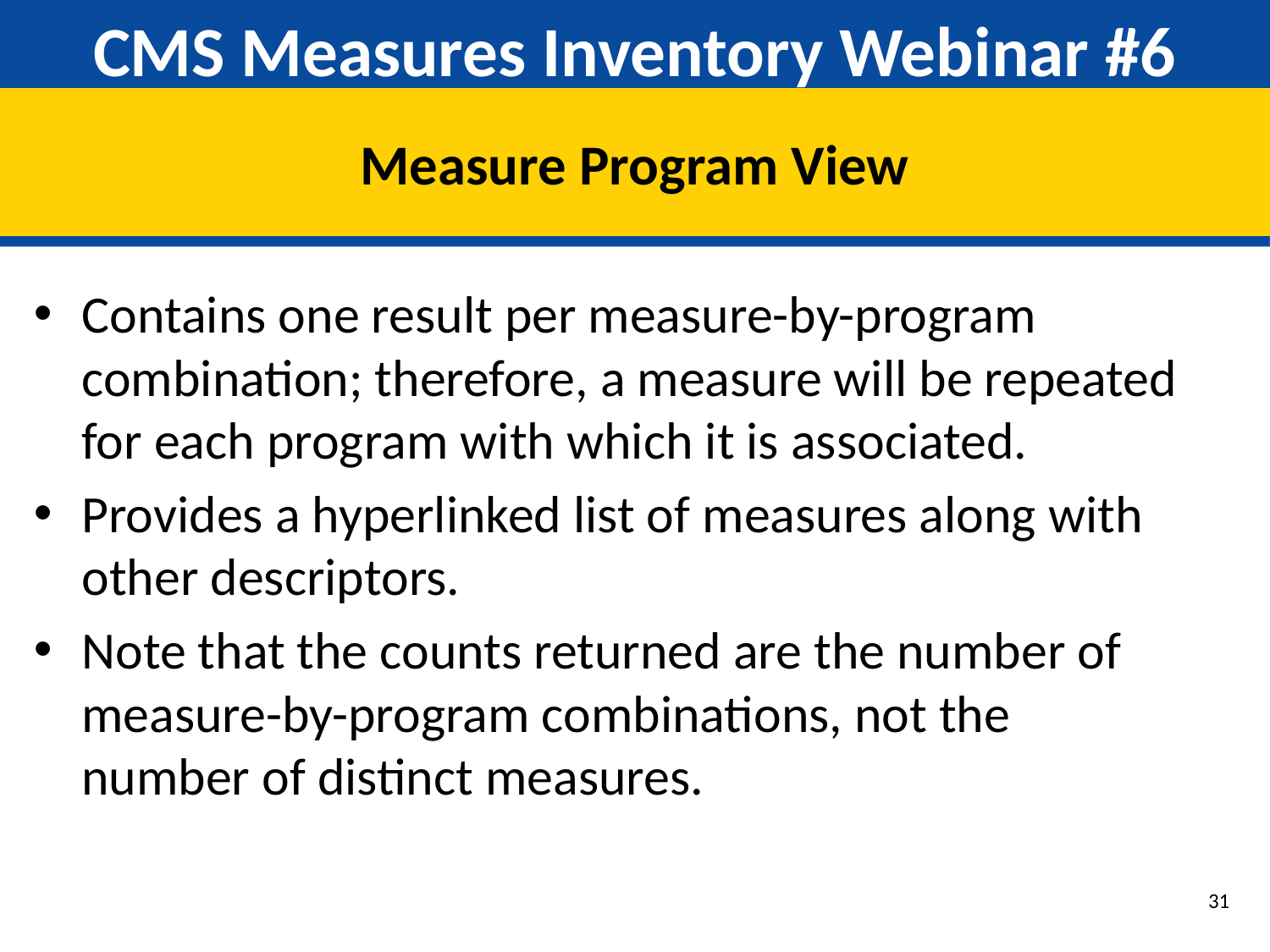

# CMS Measures Inventory Webinar #6
Measure Program View
Contains one result per measure-by-program combination; therefore, a measure will be repeated for each program with which it is associated.
Provides a hyperlinked list of measures along with other descriptors.
Note that the counts returned are the number of measure-by-program combinations, not the number of distinct measures.